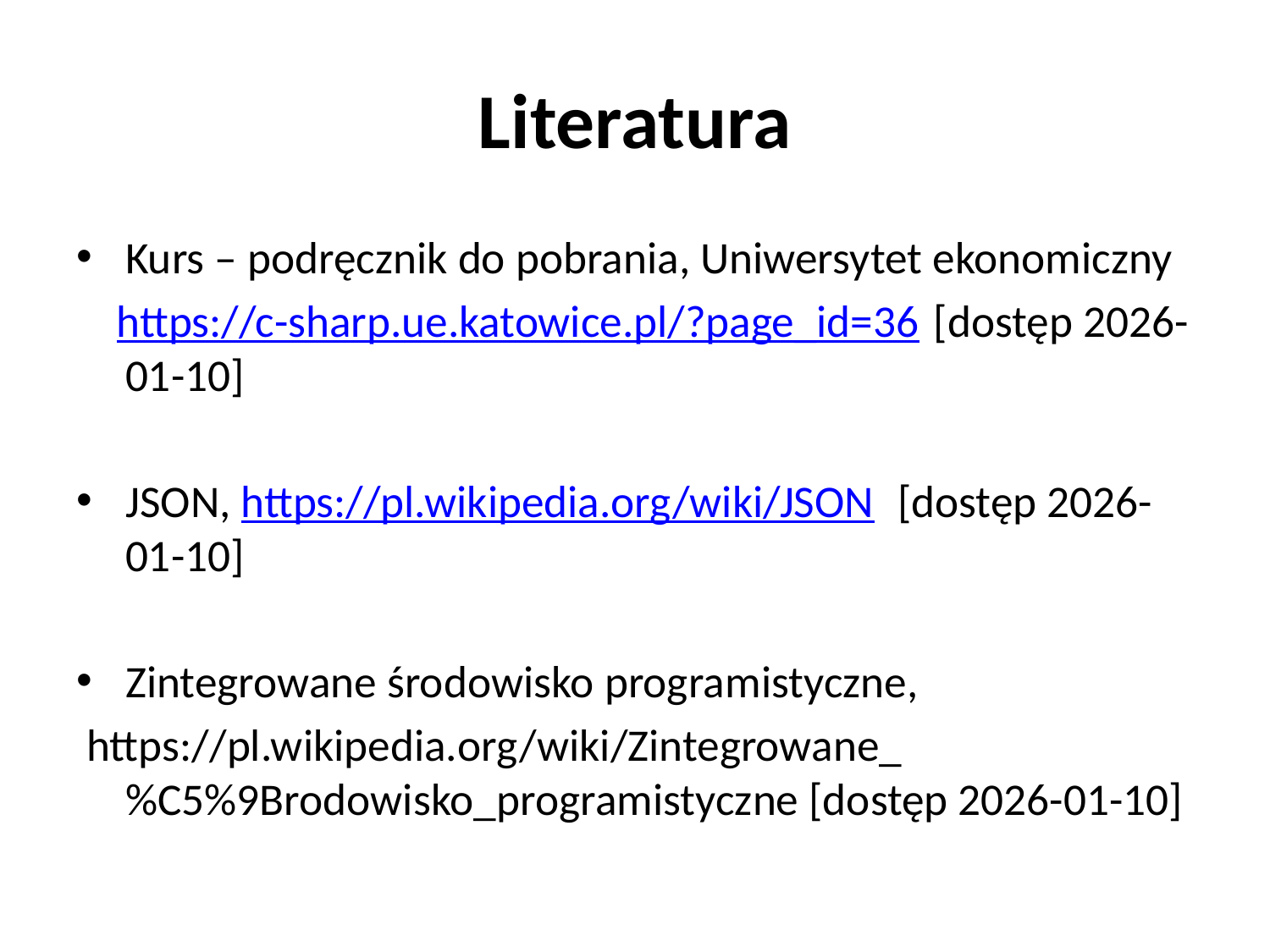

# Literatura
Kurs – podręcznik do pobrania, Uniwersytet ekonomiczny
    https://c-sharp.ue.katowice.pl/?page_id=36 [dostęp 2026-01-10]

JSON, https://pl.wikipedia.org/wiki/JSON  [dostęp 2026-01-10]

Zintegrowane środowisko programistyczne,
 https://pl.wikipedia.org/wiki/Zintegrowane_%C5%9Brodowisko_programistyczne [dostęp 2026-01-10]